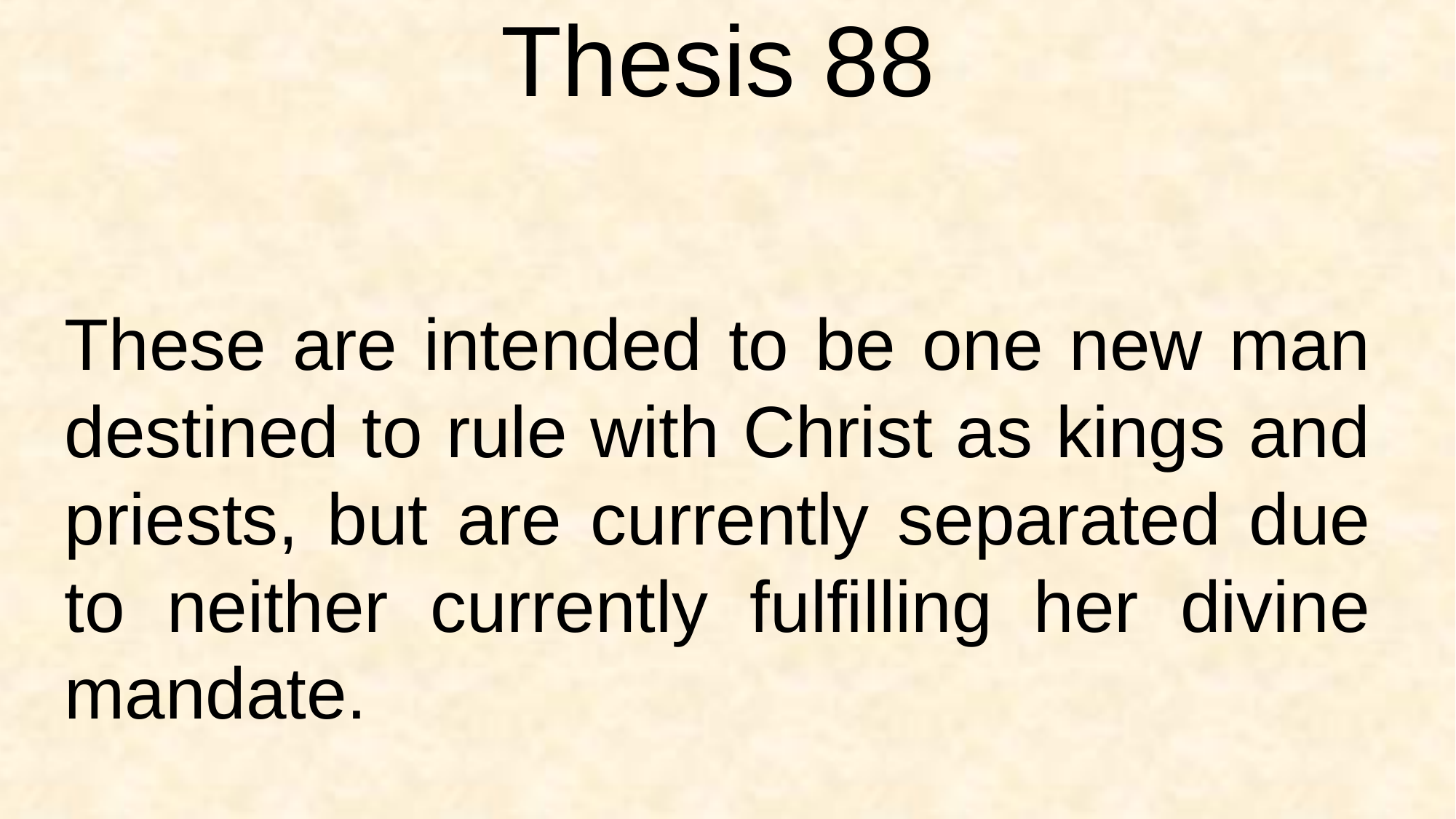

Thesis 88

These are intended to be one new man destined to rule with Christ as kings and priests, but are currently separated due to neither currently fulfilling her divine mandate.